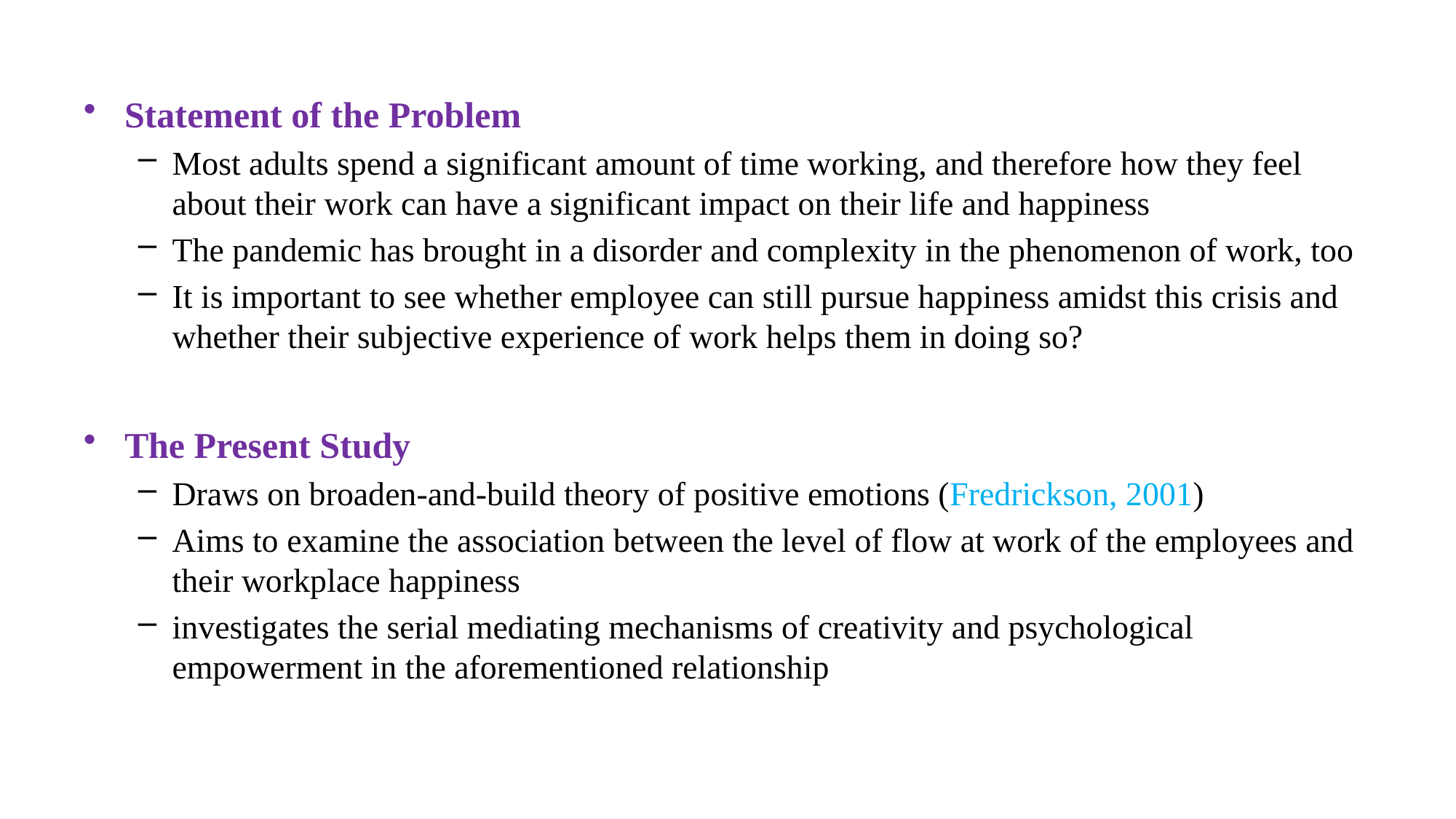

Statement of the Problem
Most adults spend a significant amount of time working, and therefore how they feel about their work can have a significant impact on their life and happiness
The pandemic has brought in a disorder and complexity in the phenomenon of work, too
It is important to see whether employee can still pursue happiness amidst this crisis and whether their subjective experience of work helps them in doing so?

The Present Study
Draws on broaden-and-build theory of positive emotions (Fredrickson, 2001)
Aims to examine the association between the level of flow at work of the employees and their workplace happiness
investigates the serial mediating mechanisms of creativity and psychological empowerment in the aforementioned relationship

4